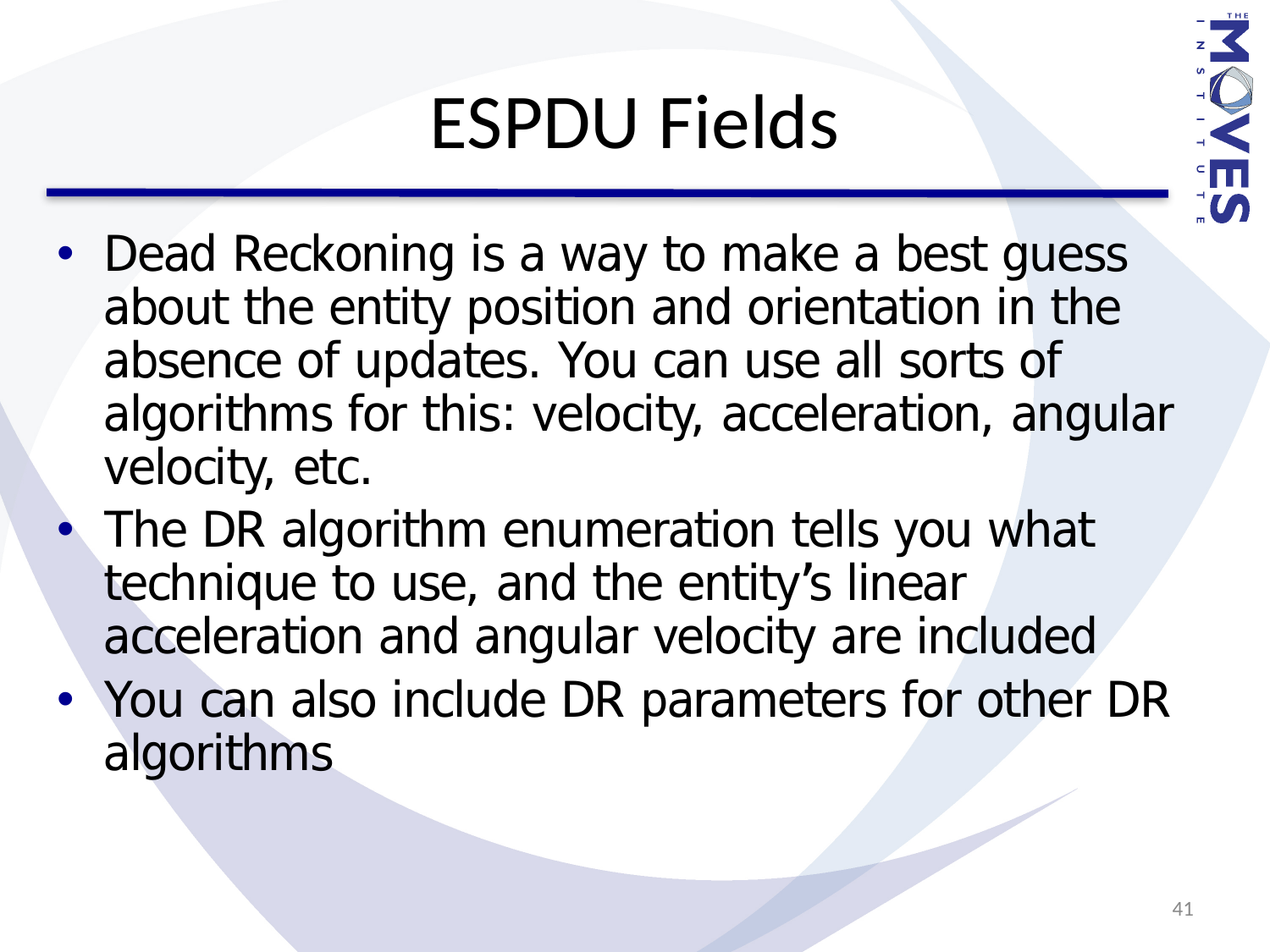

# ESPDU Fields
Dead Reckoning is a way to make a best guess about the entity position and orientation in the absence of updates. You can use all sorts of algorithms for this: velocity, acceleration, angular velocity, etc.
The DR algorithm enumeration tells you what technique to use, and the entity’s linear acceleration and angular velocity are included
You can also include DR parameters for other DR algorithms
41